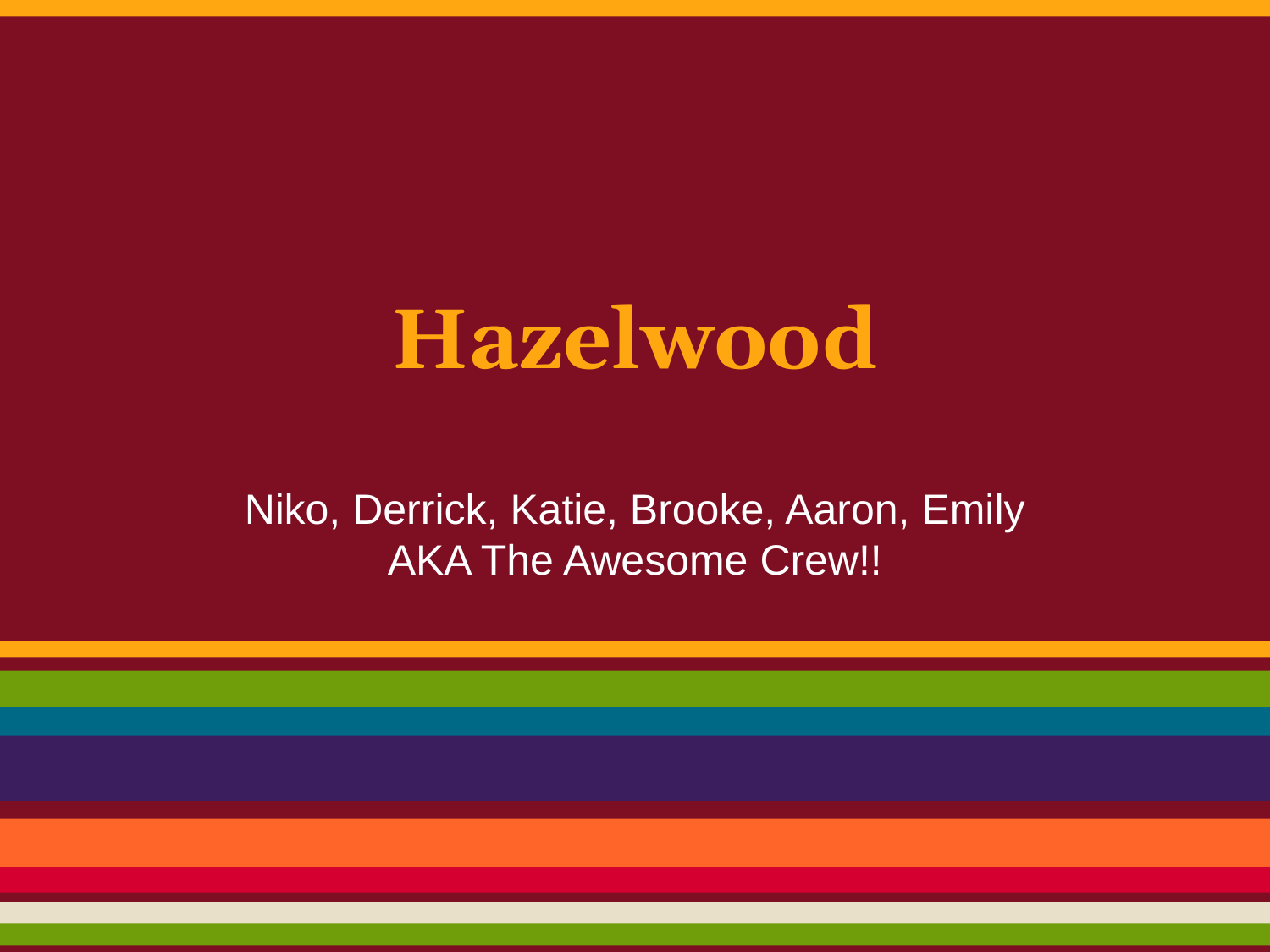

# Hazelwood
Niko, Derrick, Katie, Brooke, Aaron, Emily
AKA The Awesome Crew!!